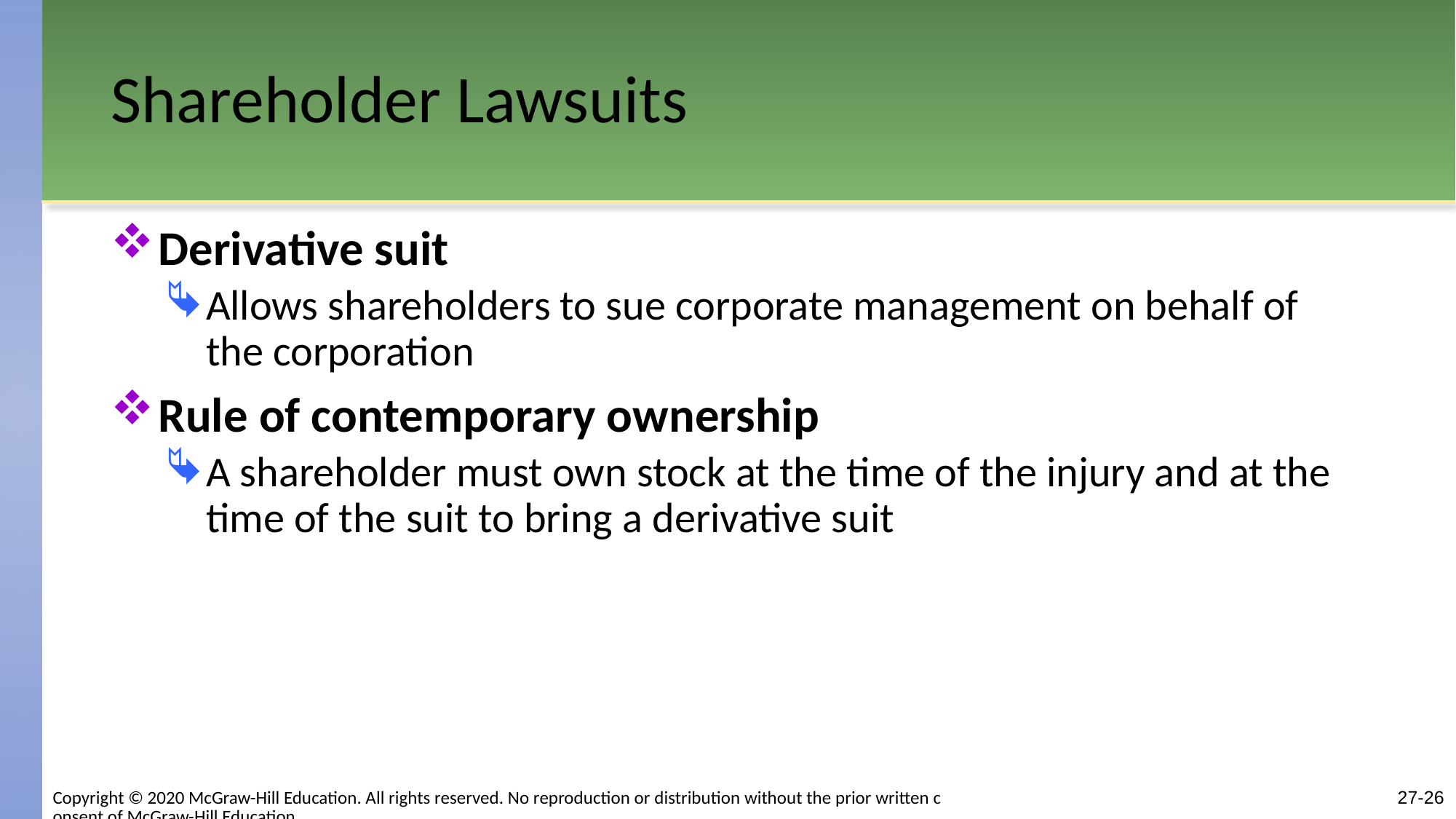

# Shareholder Lawsuits
Derivative suit
Allows shareholders to sue corporate management on behalf of the corporation
Rule of contemporary ownership
A shareholder must own stock at the time of the injury and at the time of the suit to bring a derivative suit
27-26
Copyright © 2020 McGraw-Hill Education. All rights reserved. No reproduction or distribution without the prior written consent of McGraw-Hill Education.